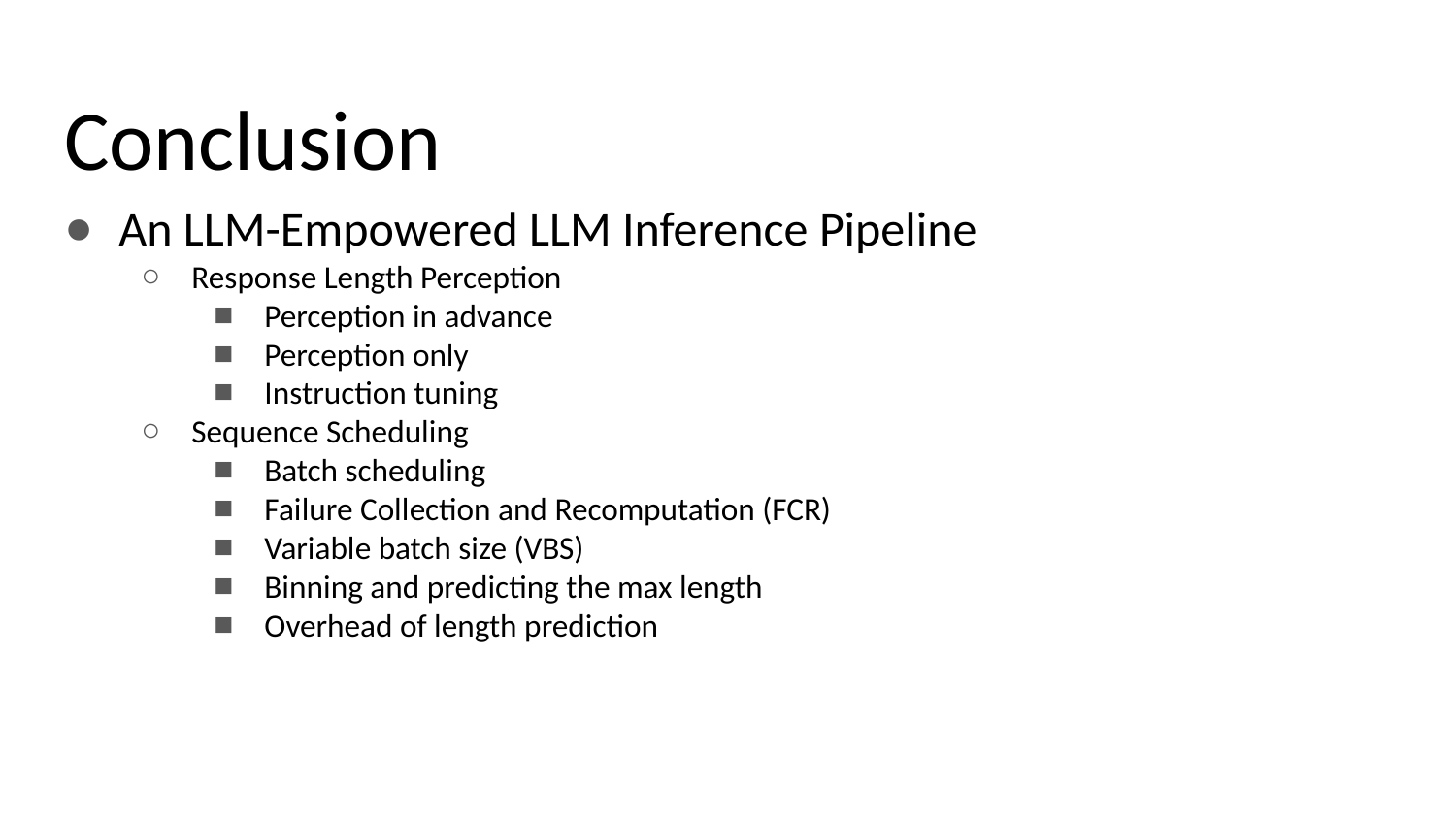

# Conclusion
An LLM-Empowered LLM Inference Pipeline
Response Length Perception
Perception in advance
Perception only
Instruction tuning
Sequence Scheduling
Batch scheduling
Failure Collection and Recomputation (FCR)
Variable batch size (VBS)
Binning and predicting the max length
Overhead of length prediction